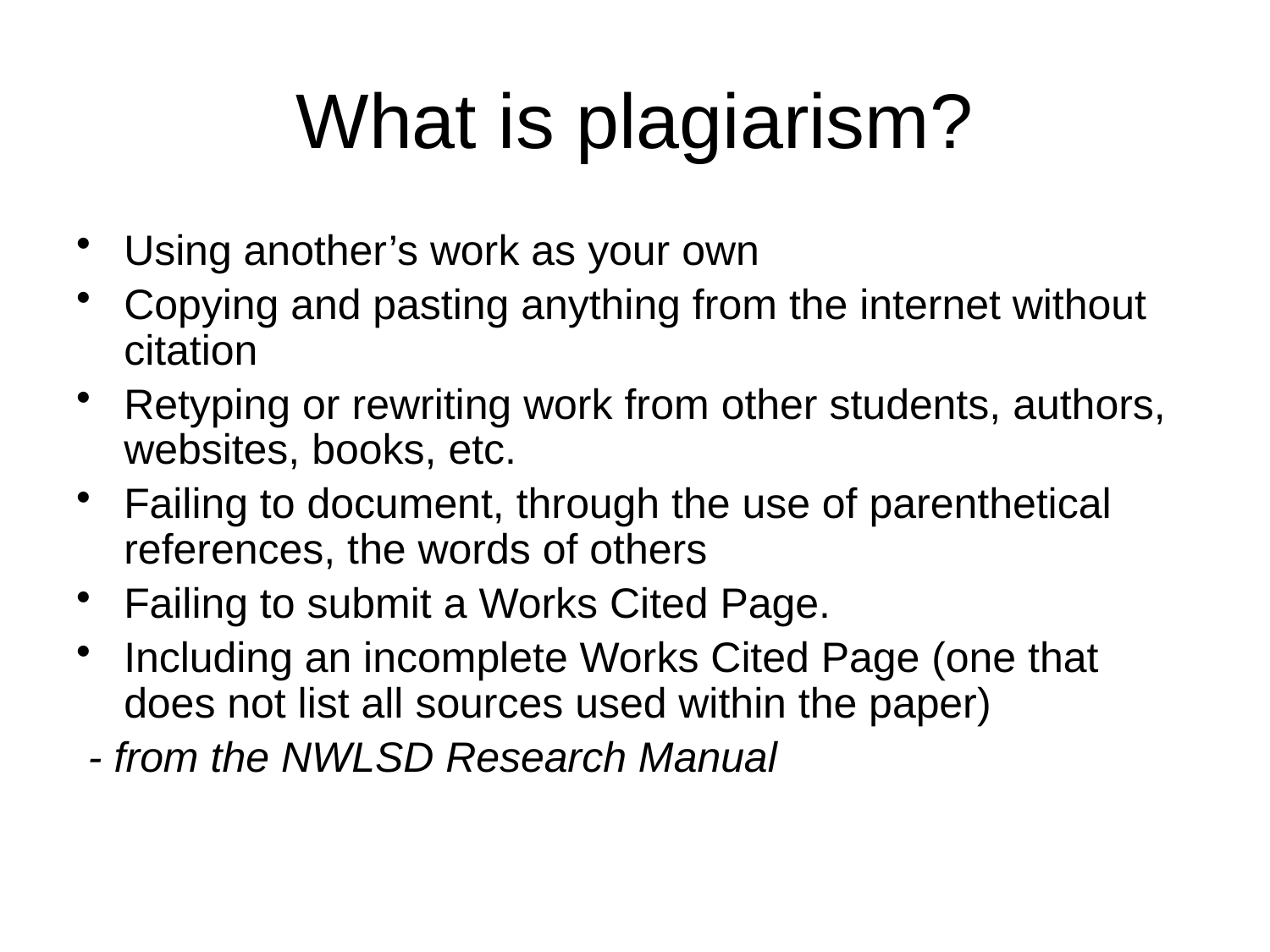

# What is plagiarism?
Using another’s work as your own
Copying and pasting anything from the internet without citation
Retyping or rewriting work from other students, authors, websites, books, etc.
Failing to document, through the use of parenthetical references, the words of others
Failing to submit a Works Cited Page.
Including an incomplete Works Cited Page (one that does not list all sources used within the paper)
 - from the NWLSD Research Manual